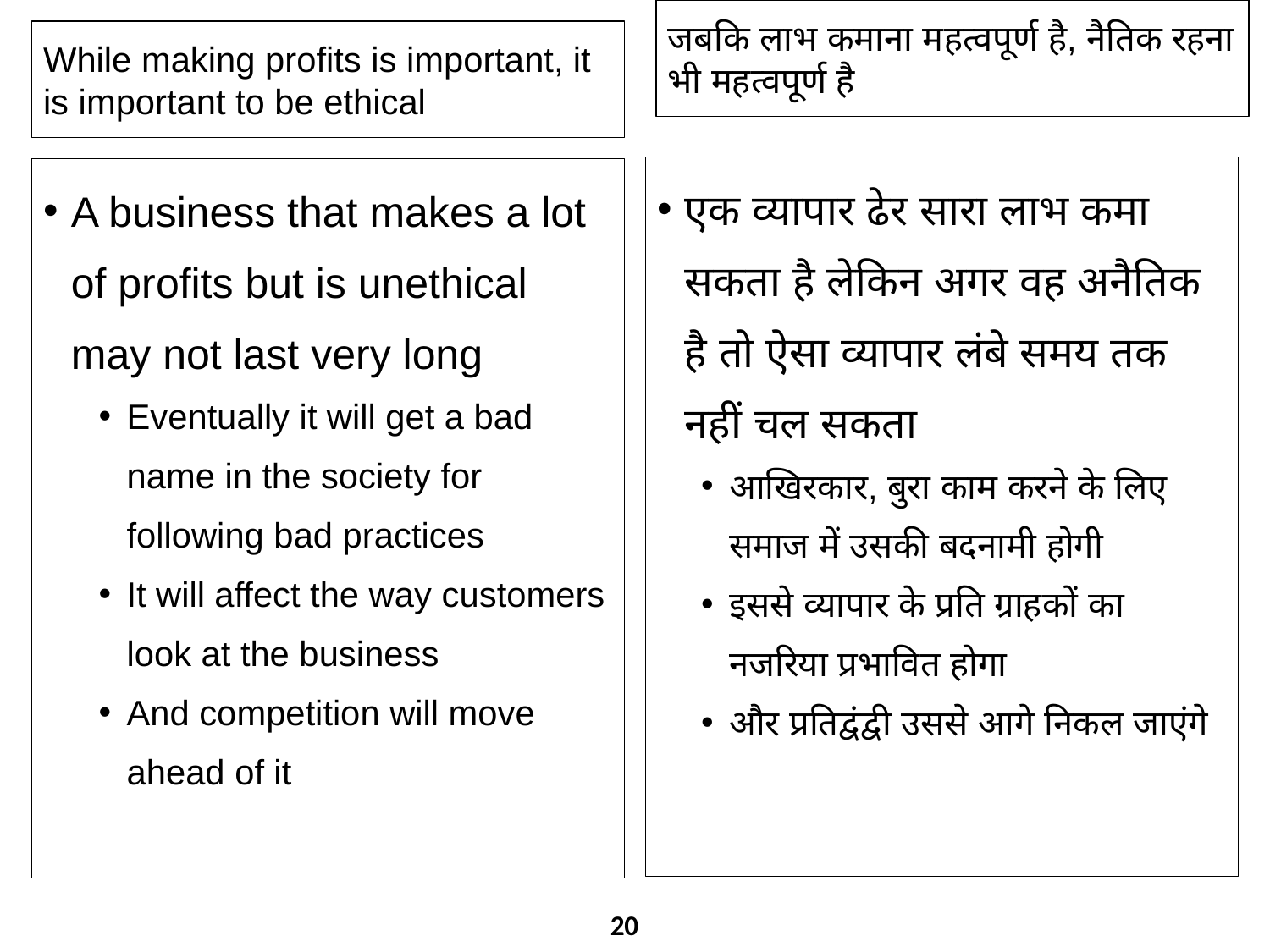

जबकि लाभ कमाना महत्वपूर्ण है, नैतिक रहना भी महत्वपूर्ण है
While making profits is important, it is important to be ethical
एक व्यापार ढेर सारा लाभ कमा सकता है लेकिन अगर वह अनैतिक है तो ऐसा व्यापार लंबे समय तक नहीं चल सकता
आखिरकार, बुरा काम करने के लिए समाज में उसकी बदनामी होगी
इससे व्यापार के प्रति ग्राहकों का नजरिया प्रभावित होगा
और प्रतिद्वंद्वी उससे आगे निकल जाएंगे
A business that makes a lot of profits but is unethical may not last very long
Eventually it will get a bad name in the society for following bad practices
It will affect the way customers look at the business
And competition will move ahead of it
20